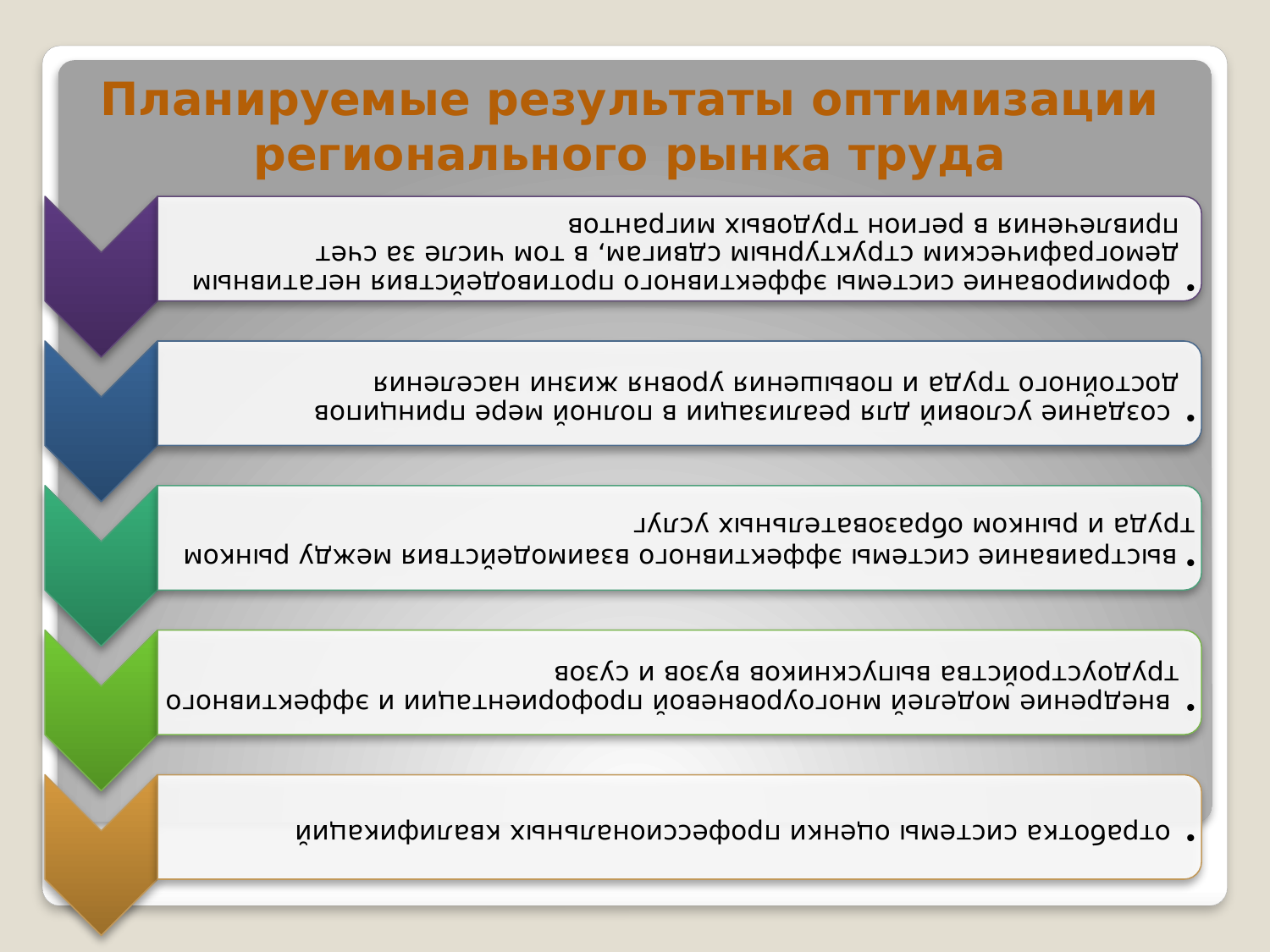

# Планируемые результаты оптимизации регионального рынка труда

 формирование системы эффективного противодействия негативным демографическим структурным сдвигам, в том числе за счет привлечения в регион трудовых мигрантов

 создание условий для реализации в полной мере принципов достойного труда и повышения уровня жизни населения

 выстраивание системы эффективного взаимодействия между рынком труда и рынком образовательных услуг

 внедрение моделей многоуровневой профориентации и эффективного трудоустройства выпускников вузов и сузов

 отработка системы оценки профессиональных квалификаций